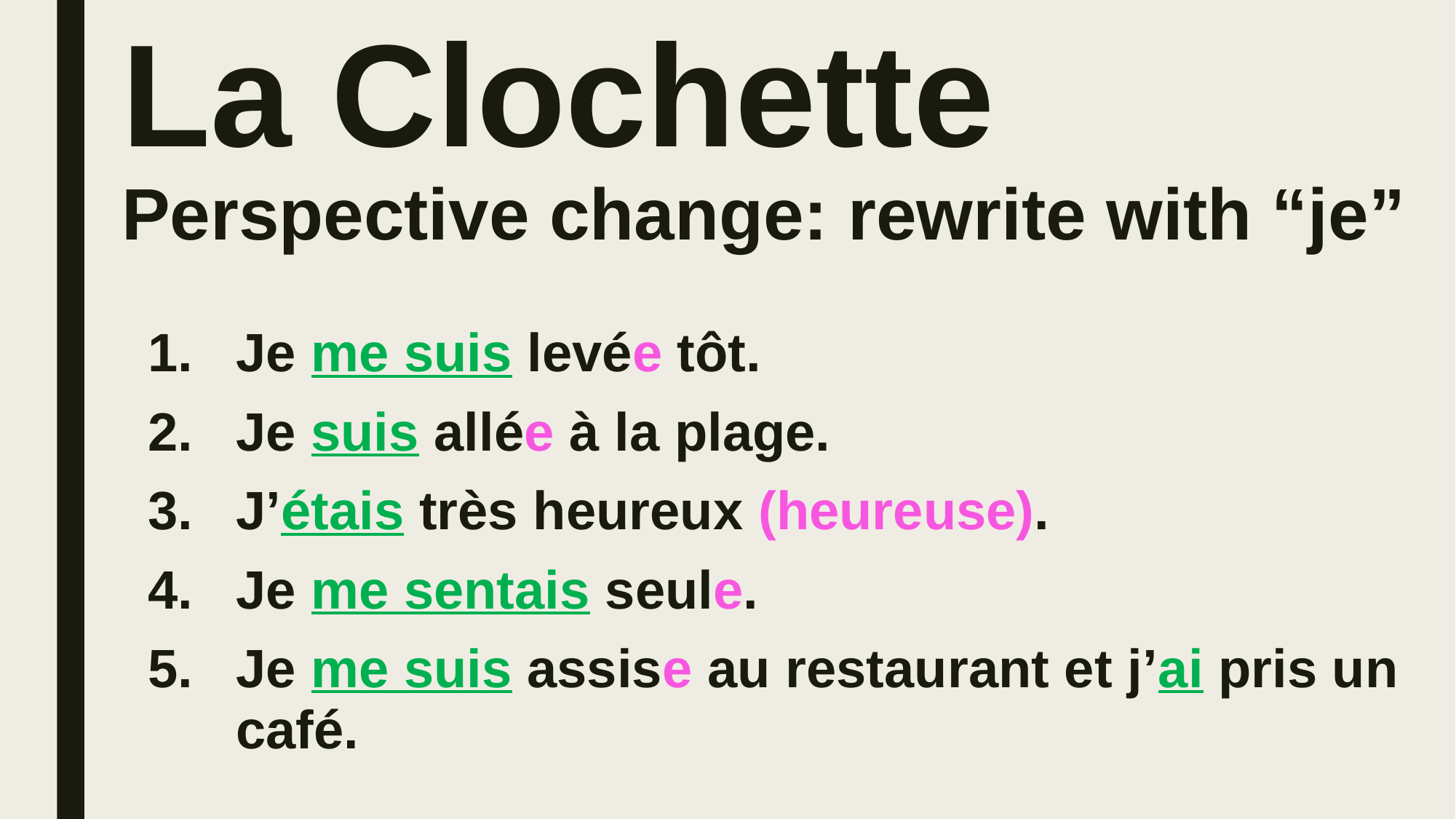

# La Clochette Perspective change: rewrite with “je”
Je me suis levée tôt.
Je suis allée à la plage.
J’étais très heureux (heureuse).
Je me sentais seule.
Je me suis assise au restaurant et j’ai pris un café.